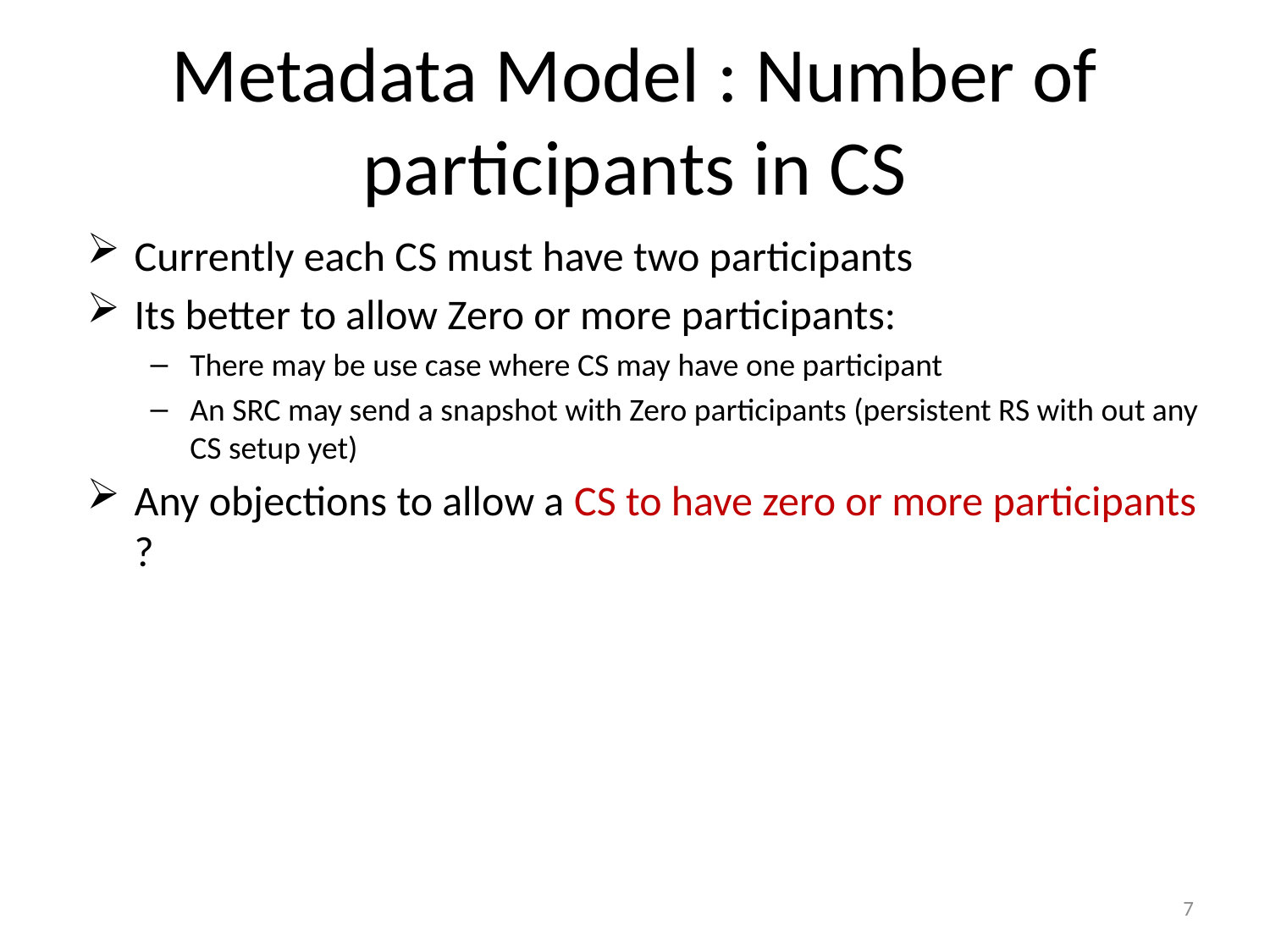

# Metadata Model : Number of participants in CS
Currently each CS must have two participants
Its better to allow Zero or more participants:
There may be use case where CS may have one participant
An SRC may send a snapshot with Zero participants (persistent RS with out any CS setup yet)
Any objections to allow a CS to have zero or more participants ?
7